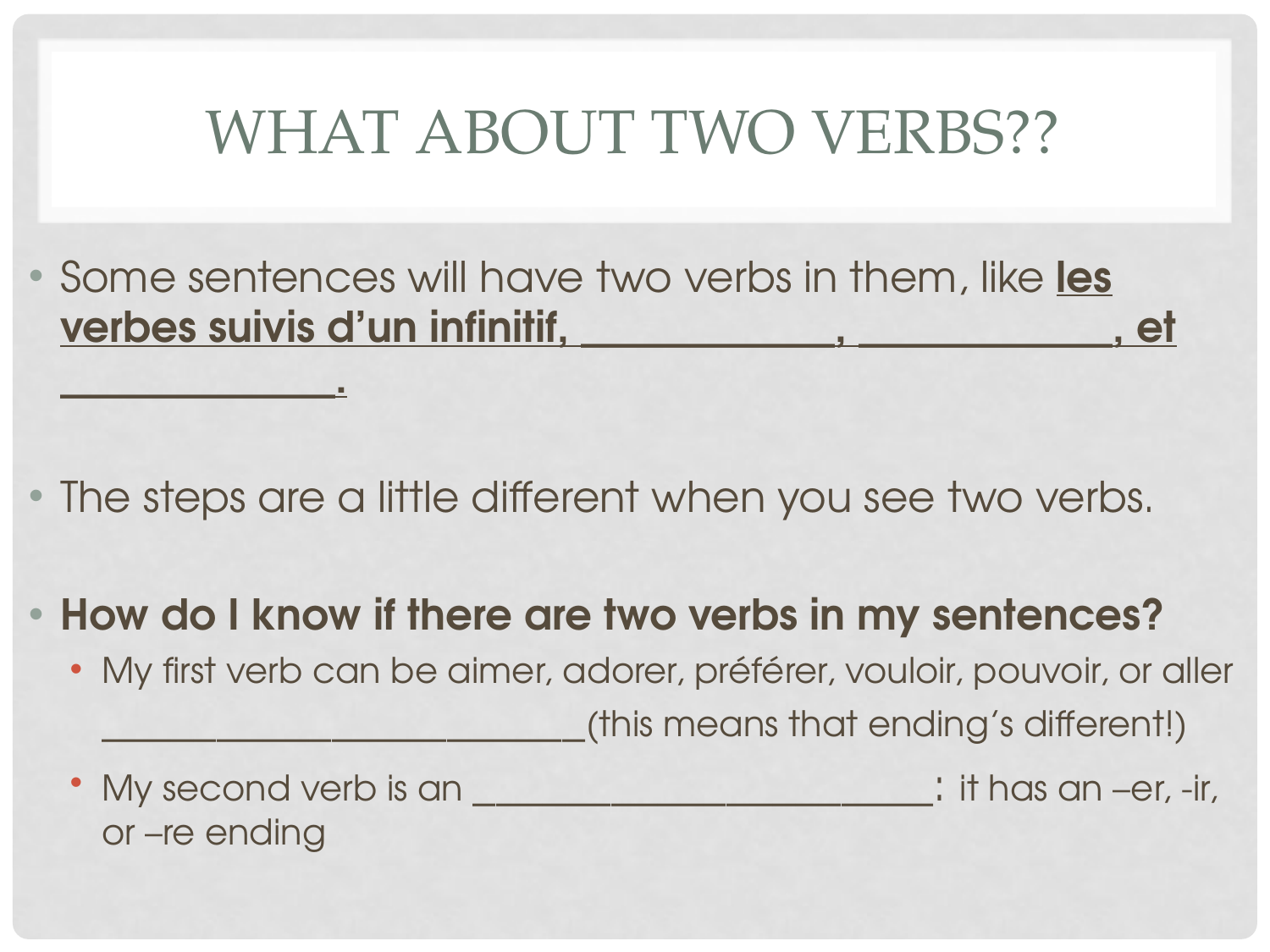

# What about two verbs??
Some sentences will have two verbs in them, like les verbes suivis d’un infinitif, ____________, ____________, et _____________.

The steps are a little different when you see two verbs.

How do I know if there are two verbs in my sentences?
My first verb can be aimer, adorer, préférer, vouloir, pouvoir, or aller _____________________(this means that ending’s different!)
My second verb is an ____________________: it has an –er, -ir, or –re ending